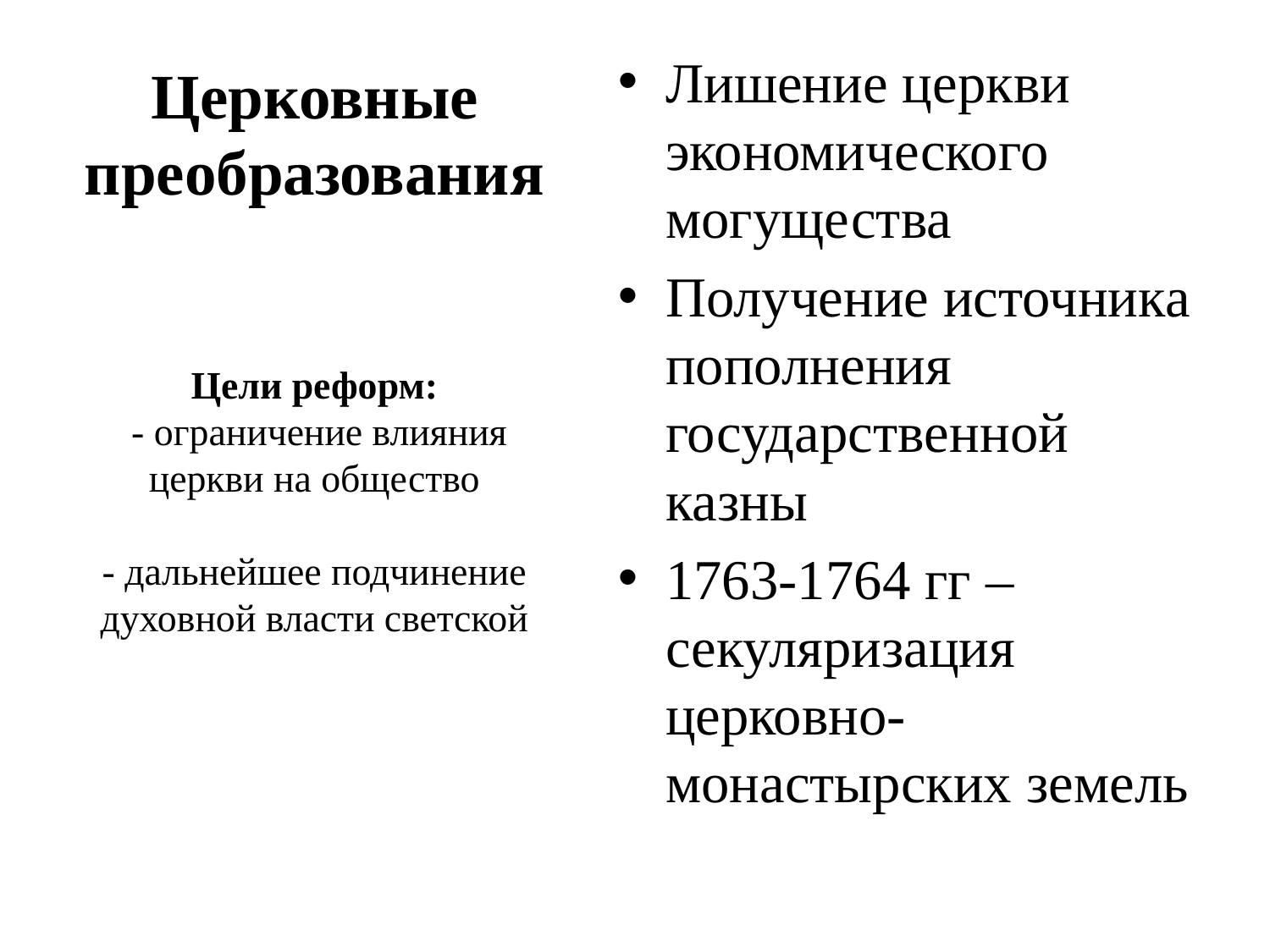

# Церковные преобразования Цели реформ: - ограничение влияния церкви на общество - дальнейшее подчинение духовной власти светской
Лишение церкви экономического могущества
Получение источника пополнения государственной казны
1763-1764 гг – секуляризация церковно-монастырских земель